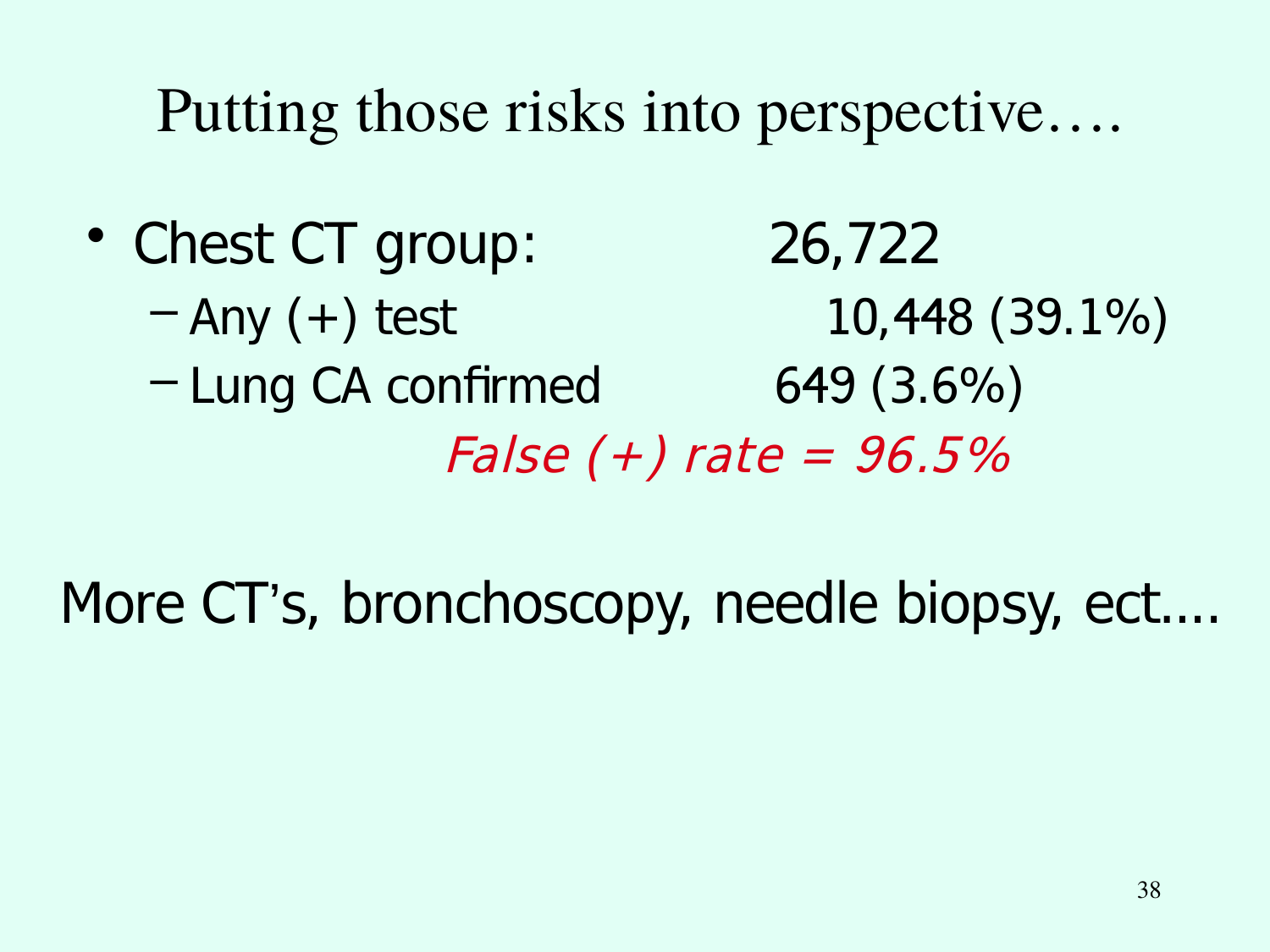

# Putting those risks into perspective….
Chest CT group: 		26,722
Any (+) test			10,448 (39.1%)
Lung CA confirmed	     649 (3.6%)
	  		False (+) rate = 96.5%

More CT’s, bronchoscopy, needle biopsy, ect….
38